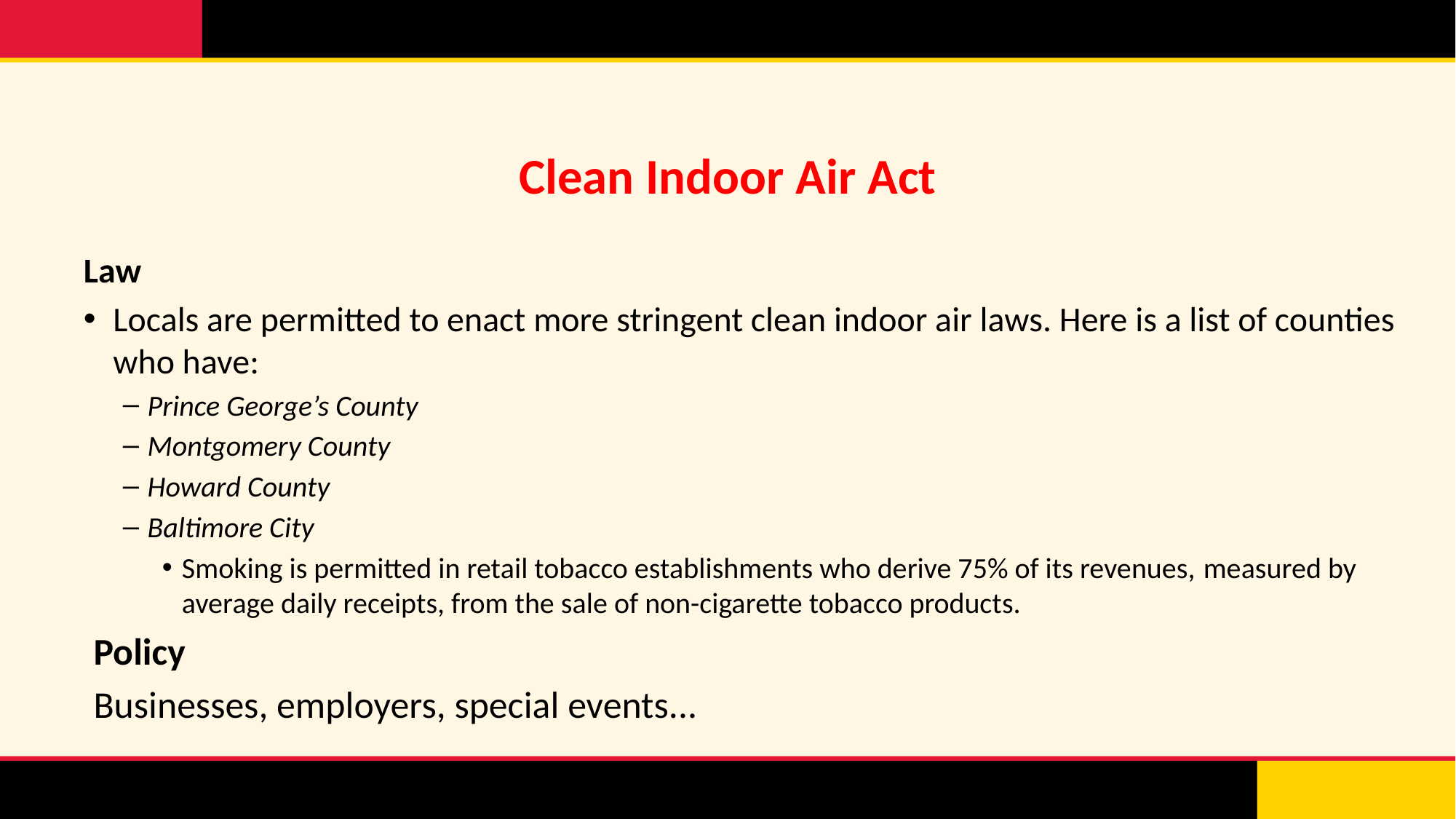

# Clean Indoor Air Act
Law
Locals are permitted to enact more stringent clean indoor air laws. Here is a list of counties who have:
Prince George’s County
Montgomery County
Howard County
Baltimore City
Smoking is permitted in retail tobacco establishments who derive 75% of its revenues, measured by average daily receipts, from the sale of non-cigarette tobacco products.
Policy
Businesses, employers, special events...